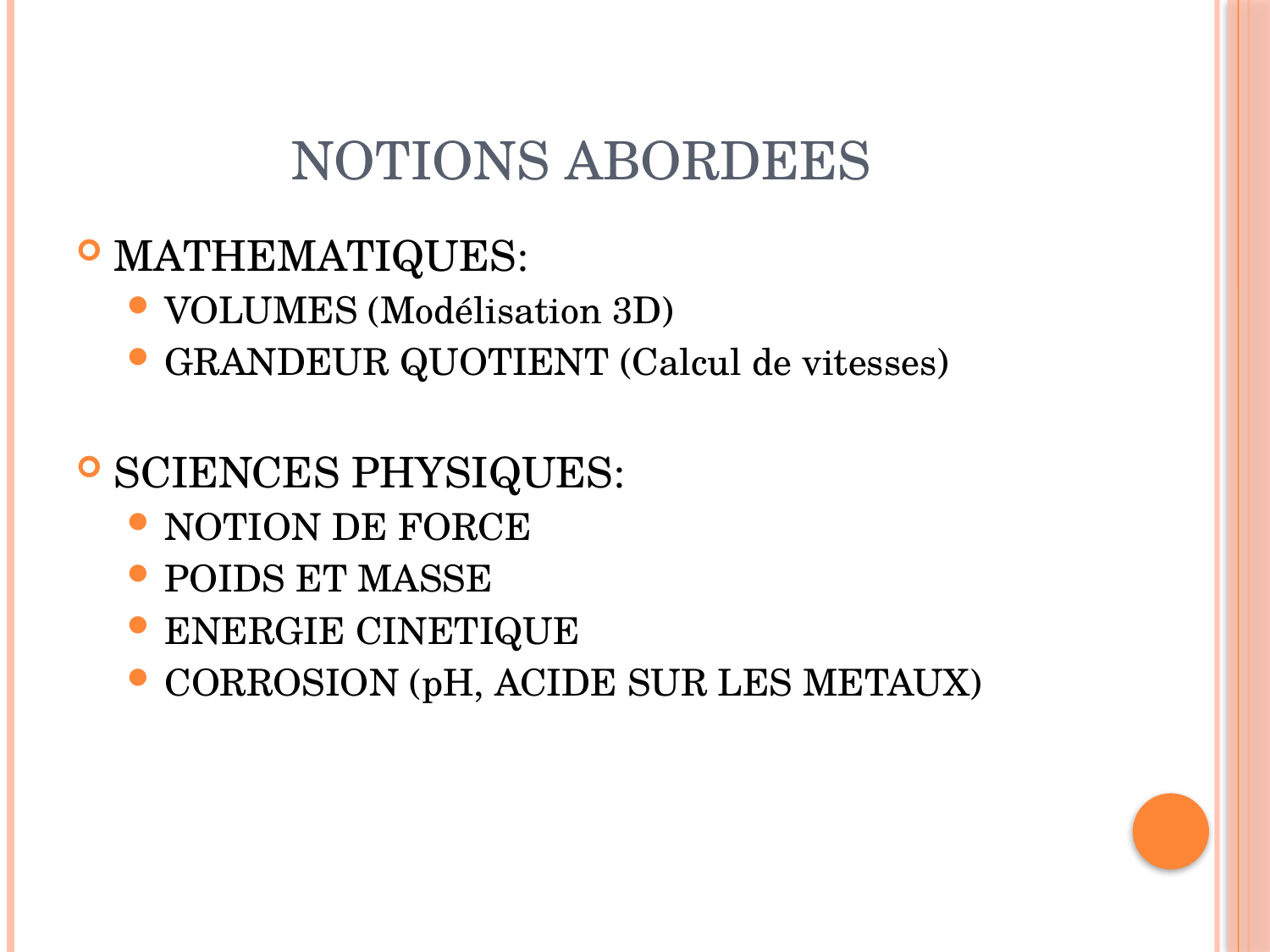

# NOTIONS ABORDEES
MATHEMATIQUES:
VOLUMES (Modélisation 3D)
GRANDEUR QUOTIENT (Calcul de vitesses)

SCIENCES PHYSIQUES:
NOTION DE FORCE
POIDS ET MASSE
ENERGIE CINETIQUE
CORROSION (pH, ACIDE SUR LES METAUX)